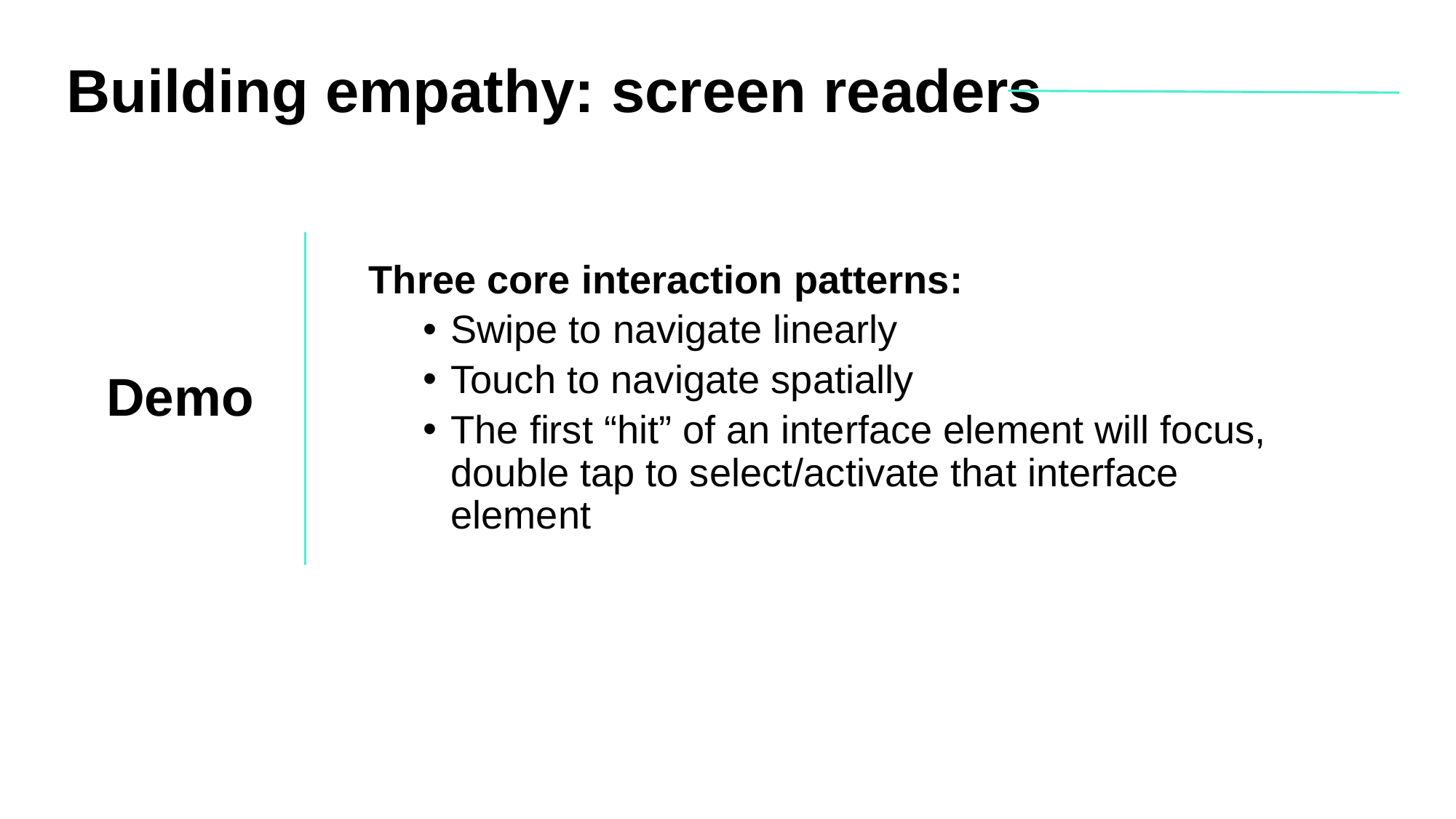

Building empathy: screen readers
Three core interaction patterns:
Swipe to navigate linearly
Touch to navigate spatially
The first “hit” of an interface element will focus, double tap to select/activate that interface element
Demo